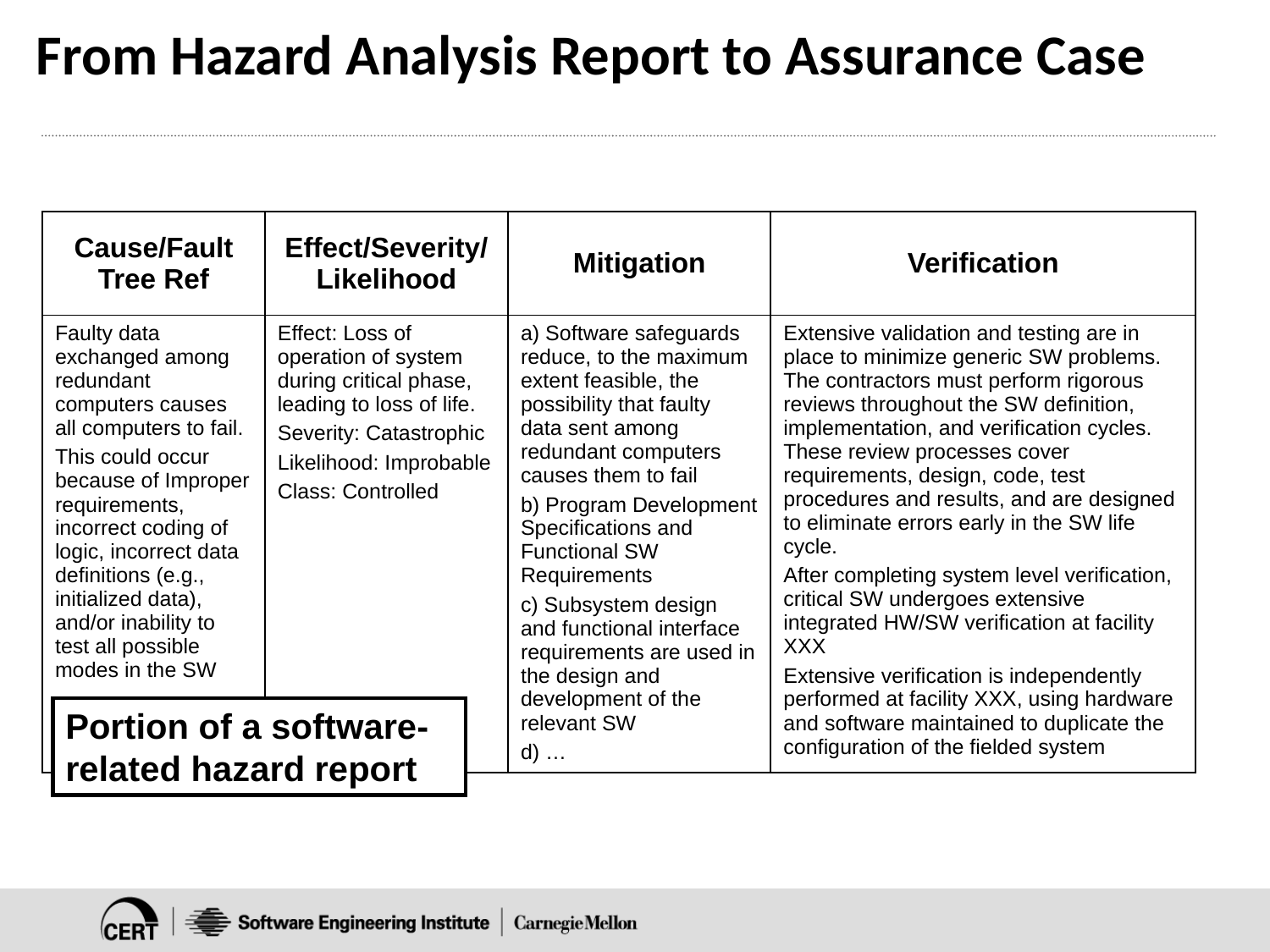

# From Hazard Analysis Report to Assurance Case
| Cause/Fault Tree Ref | Effect/Severity/ Likelihood | Mitigation | Verification |
| --- | --- | --- | --- |
| Faulty data exchanged among redundant computers causes all computers to fail. This could occur because of Improper requirements, incorrect coding of logic, incorrect data definitions (e.g., initialized data), and/or inability to test all possible modes in the SW | Effect: Loss of operation of system during critical phase, leading to loss of life. Severity: Catastrophic Likelihood: Improbable Class: Controlled | a) Software safeguards reduce, to the maximum extent feasible, the possibility that faulty data sent among redundant computers causes them to fail b) Program Development Specifications and Functional SW Requirements c) Subsystem design and functional interface requirements are used in the design and development of the relevant SW d) … | Extensive validation and testing are in place to minimize generic SW problems. The contractors must perform rigorous reviews throughout the SW definition, implementation, and verification cycles. These review processes cover requirements, design, code, test procedures and results, and are designed to eliminate errors early in the SW life cycle. After completing system level verification, critical SW undergoes extensive integrated HW/SW verification at facility XXX Extensive verification is independently performed at facility XXX, using hardware and software maintained to duplicate the configuration of the fielded system |
Portion of a software-related hazard report